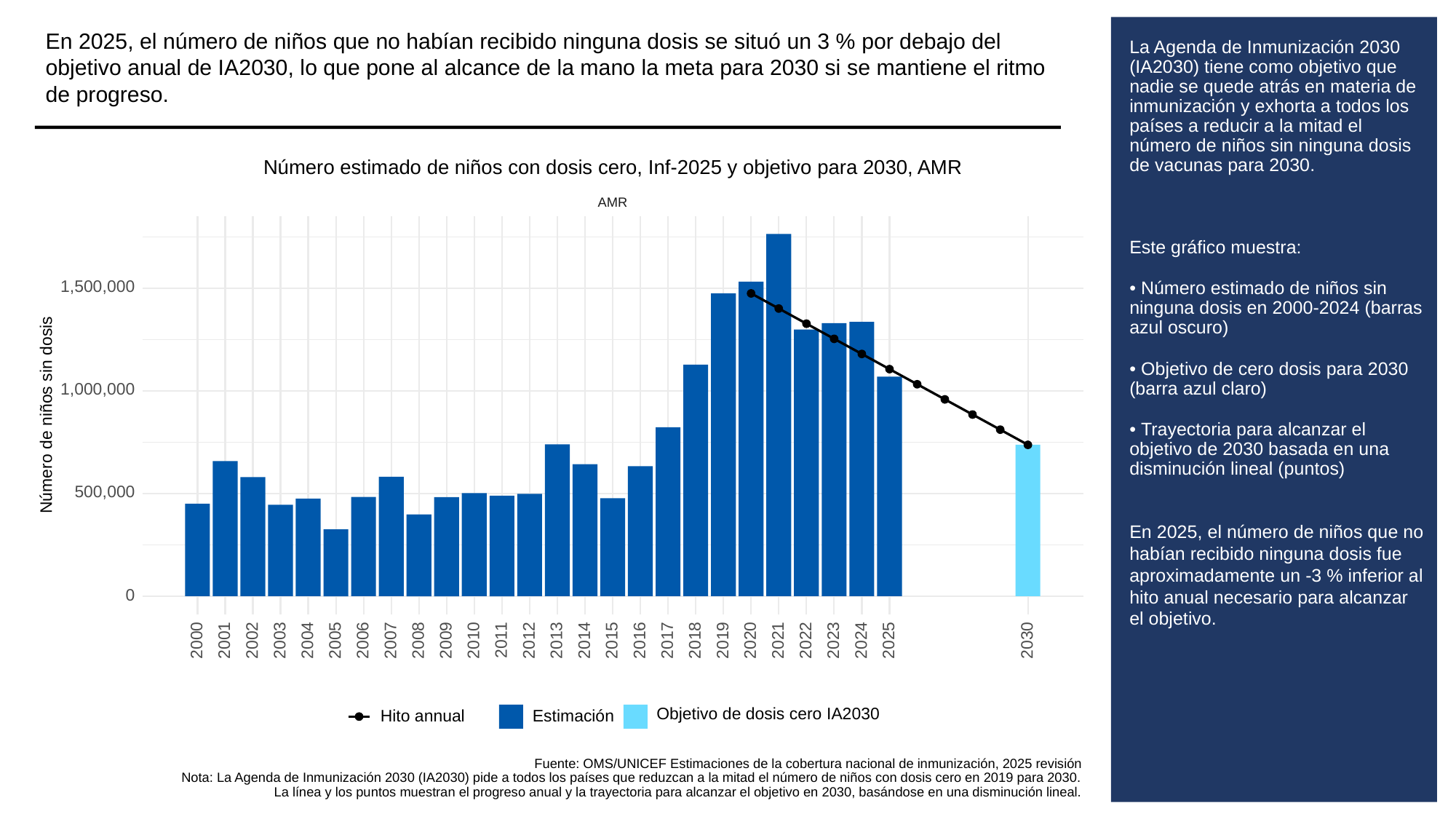

En 2025, el número de niños que no habían recibido ninguna dosis se situó un 3 % por debajo del objetivo anual de IA2030, lo que pone al alcance de la mano la meta para 2030 si se mantiene el ritmo de progreso.
# La Agenda de Inmunización 2030 (IA2030) tiene como objetivo que nadie se quede atrás en materia de inmunización y exhorta a todos los países a reducir a la mitad el número de niños sin ninguna dosis de vacunas para 2030.

Este gráfico muestra:
• Número estimado de niños sin ninguna dosis en 2000-2024 (barras azul oscuro)
• Objetivo de cero dosis para 2030 (barra azul claro)
• Trayectoria para alcanzar el objetivo de 2030 basada en una disminución lineal (puntos)

En 2025, el número de niños que no habían recibido ninguna dosis fue aproximadamente un -3 % inferior al hito anual necesario para alcanzar el objetivo.

Número estimado de niños con dosis cero, Inf-2025 y objetivo para 2030, AMR
AMR

1,500,000

1,000,000

Número de niños sin dosis

500,000

0

2003
2013
2023
2030
2000
2001
2002
2004
2005
2006
2007
2008
2009
2010
2011
2012
2014
2015
2016
2017
2018
2019
2020
2021
2022
2024
2025

Objetivo de dosis cero IA2030
Estimación
Hito annual

Fuente: OMS/UNICEF Estimaciones de la cobertura nacional de inmunización, 2025 revisión
Nota: La Agenda de Inmunización 2030 (IA2030) pide a todos los países que reduzcan a la mitad el número de niños con dosis cero en 2019 para 2030.
La línea y los puntos muestran el progreso anual y la trayectoria para alcanzar el objetivo en 2030, basándose en una disminución lineal.